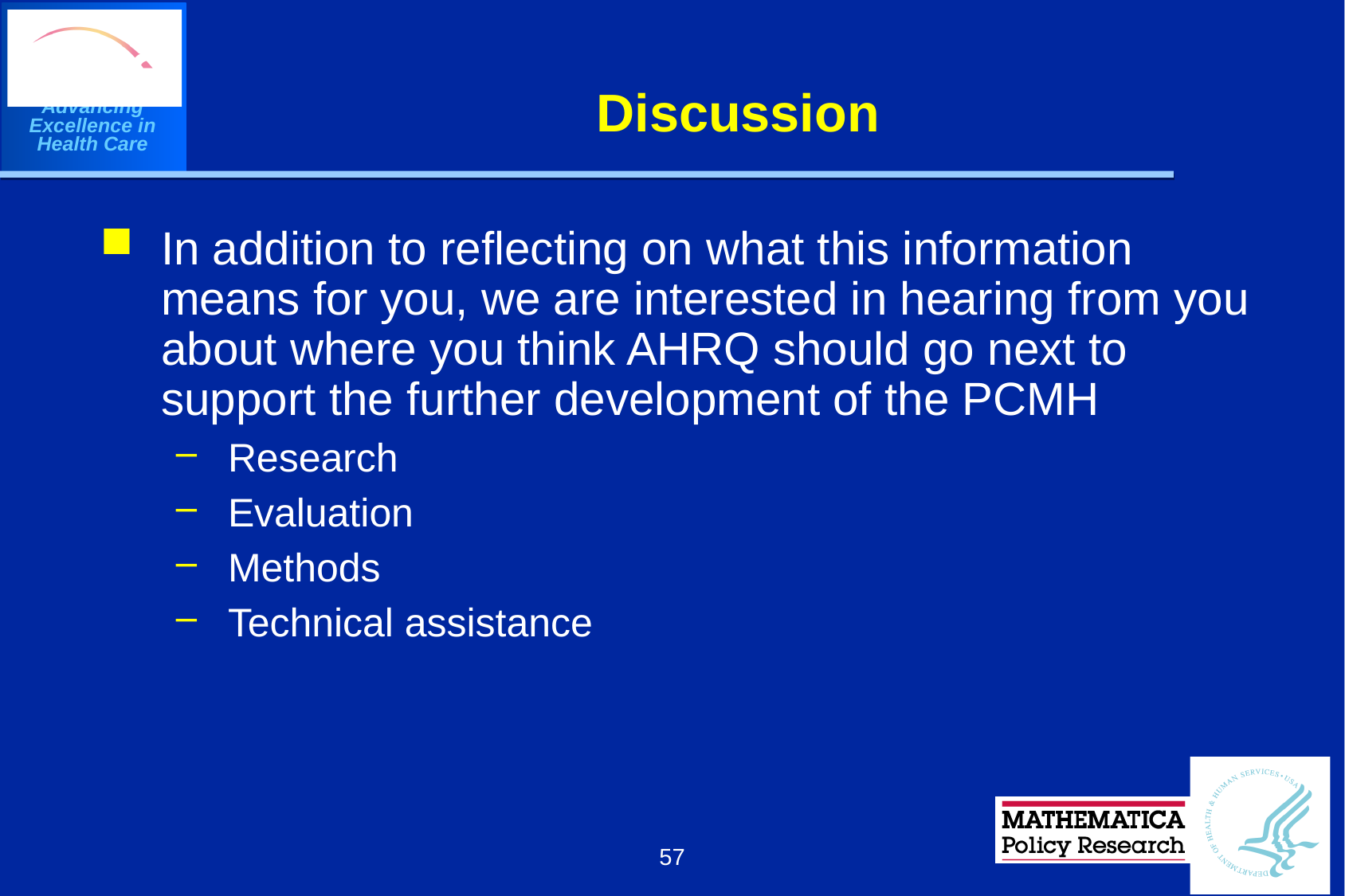

# Discussion
In addition to reflecting on what this information means for you, we are interested in hearing from you about where you think AHRQ should go next to support the further development of the PCMH
Research
Evaluation
Methods
Technical assistance
57